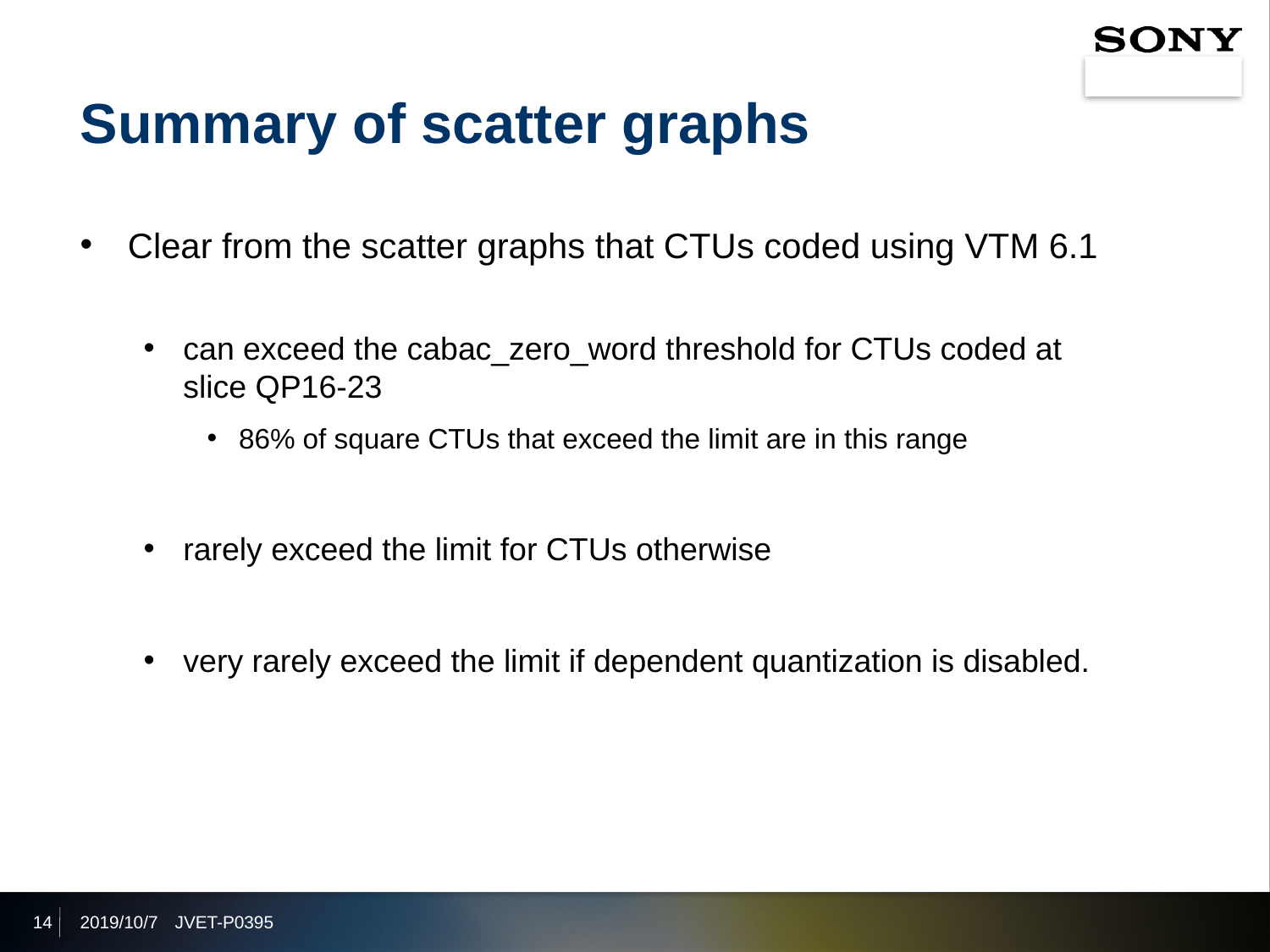

# Summary of scatter graphs

Clear from the scatter graphs that CTUs coded using VTM 6.1

can exceed the cabac_zero_word threshold for CTUs coded at
slice QP16-23
86% of square CTUs that exceed the limit are in this range

rarely exceed the limit for CTUs otherwise

very rarely exceed the limit if dependent quantization is disabled.

14
2019/10/7
JVET-P0395